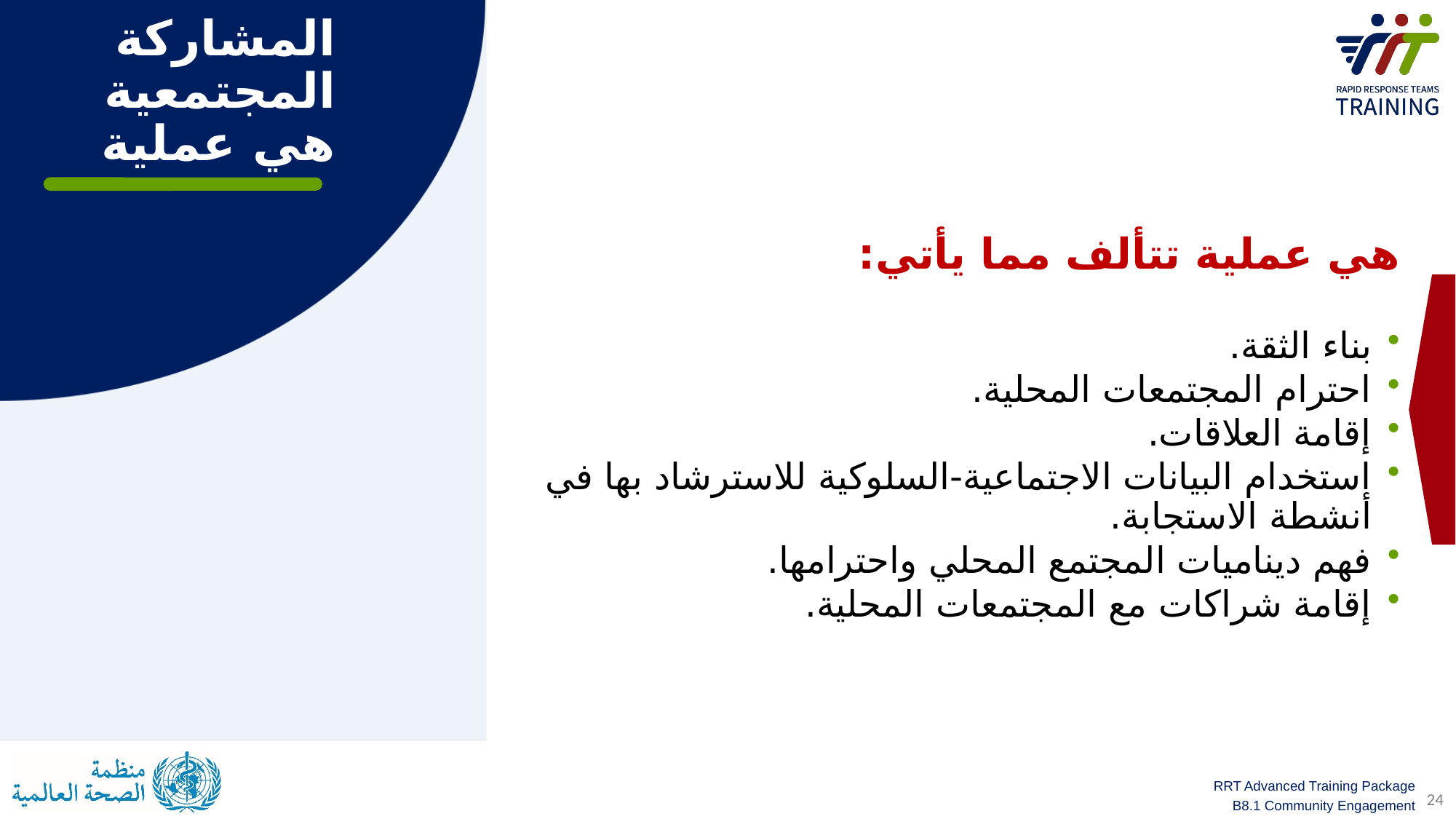

المشاركة المجتمعية
هي عملية

هي عملية تتألف مما يأتي:

بناء الثقة.
احترام المجتمعات المحلية.
إقامة العلاقات.
استخدام البيانات الاجتماعية-السلوكية للاسترشاد بها في أنشطة الاستجابة.
فهم ديناميات المجتمع المحلي واحترامها.
إقامة شراكات مع المجتمعات المحلية.